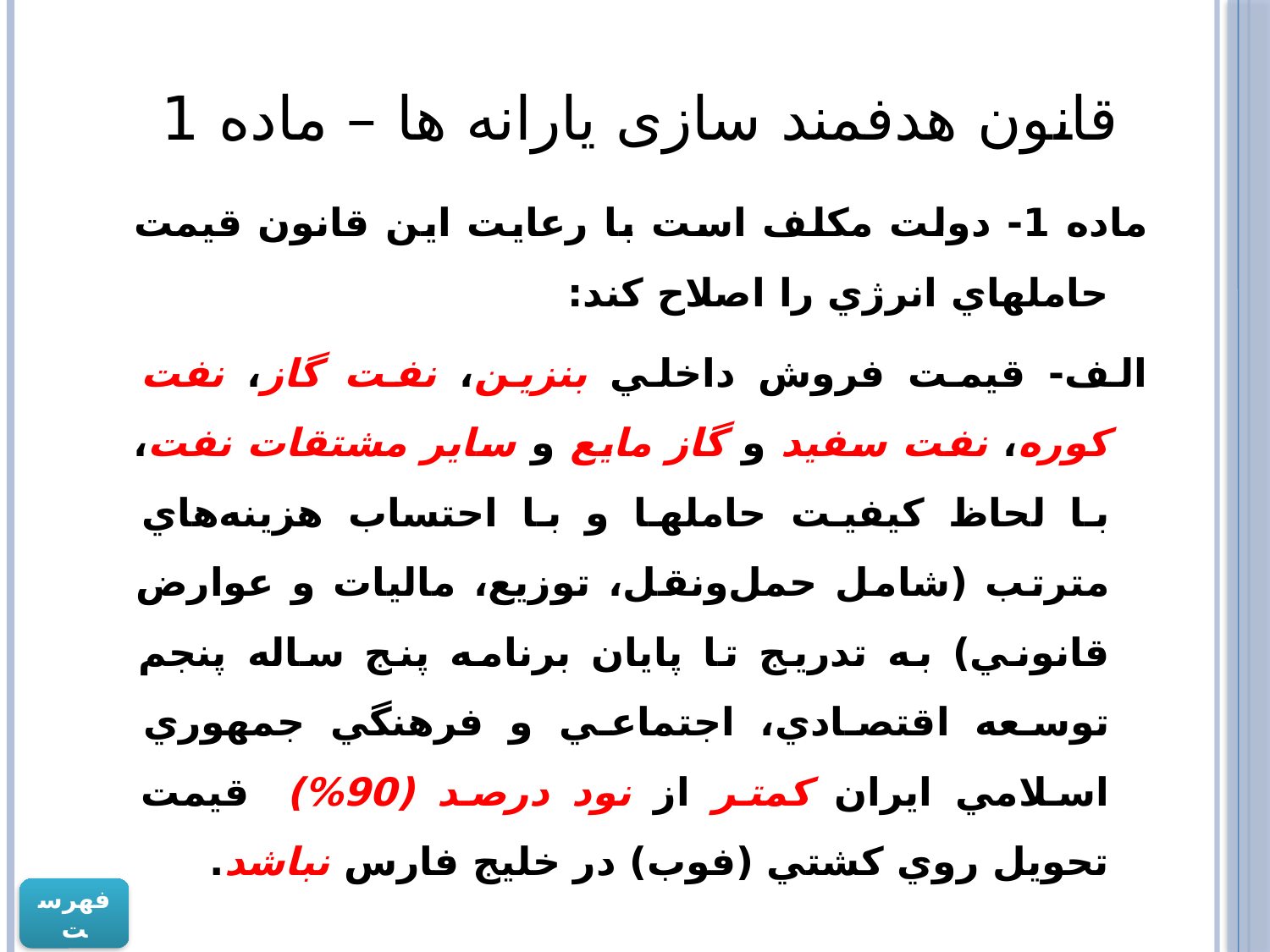

# قانون هدفمند سازی یارانه ها – ماده 1
ماده 1- دولت مكلف است با رعايت اين قانون قيمت حاملهاي انرژي را اصلاح كند:
الف- قيمت فروش داخلي بنزين، نفت گاز، نفت كوره، نفت سفيد و گاز مايع و ساير مشتقات نفت، با لحاظ كيفيت حاملها و با احتساب هزينه‌هاي مترتب (شامل حمل‌ونقل، توزيع، ماليات و عوارض قانوني) به تدريج تا پايان برنامه پنج ساله پنجم توسعه اقتصادي، اجتماعي و فرهنگي جمهوري اسلامي ايران كمتر از نود درصد (90%)  قيمت تحويل روي كشتي (فوب) در خليج فارس نباشد.

فهرست